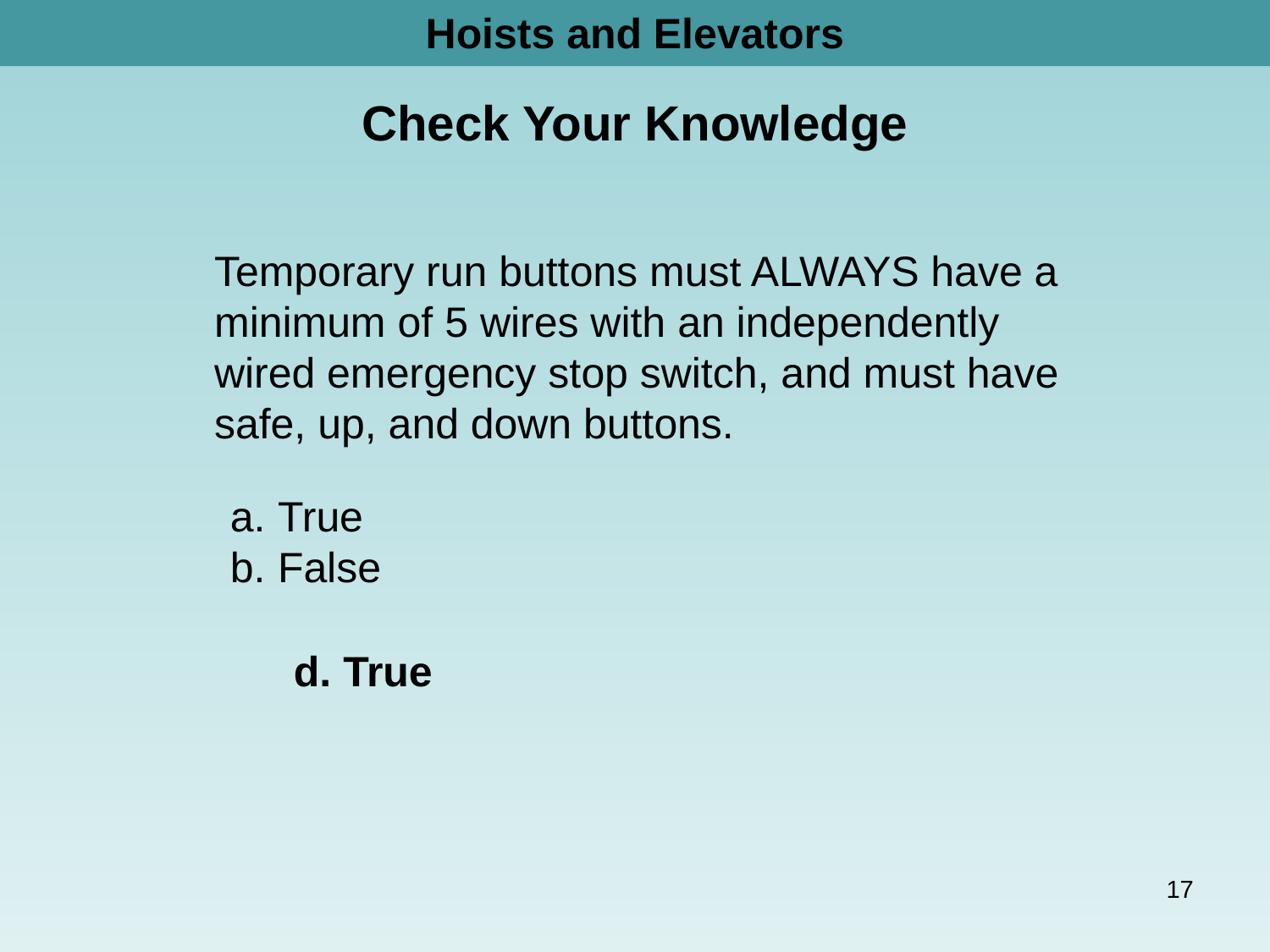

Hoists and Elevators
Check Your Knowledge
Temporary run buttons must ALWAYS have a minimum of 5 wires with an independently wired emergency stop switch, and must have safe, up, and down buttons.

True
False
	d. True

17